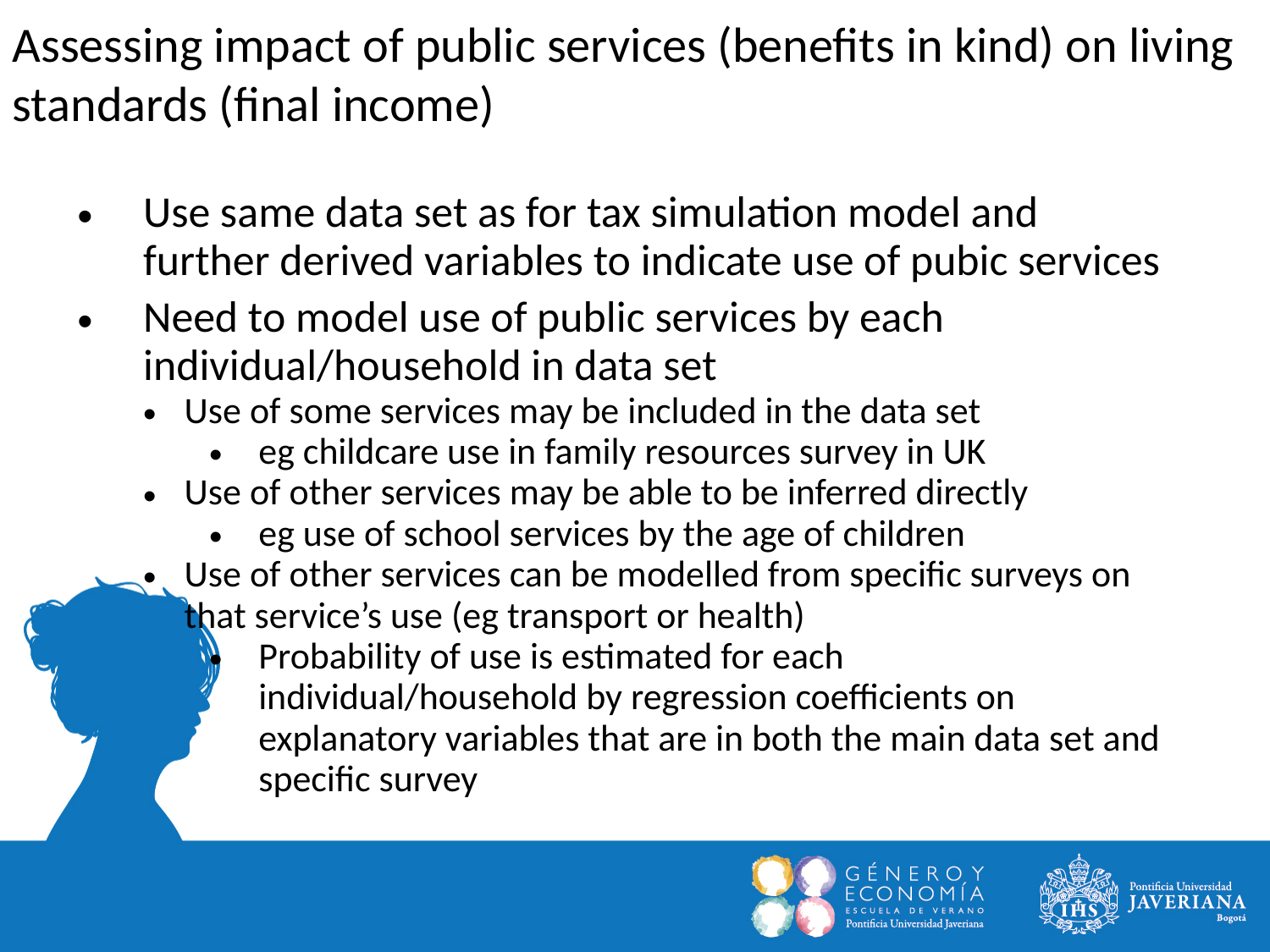

Assessing impact of public services (benefits in kind) on living standards (final income)
Use same data set as for tax simulation model and further derived variables to indicate use of pubic services
Need to model use of public services by each individual/household in data set
Use of some services may be included in the data set
eg childcare use in family resources survey in UK
Use of other services may be able to be inferred directly
eg use of school services by the age of children
Use of other services can be modelled from specific surveys on that service’s use (eg transport or health)
Probability of use is estimated for each individual/household by regression coefficients on explanatory variables that are in both the main data set and specific survey